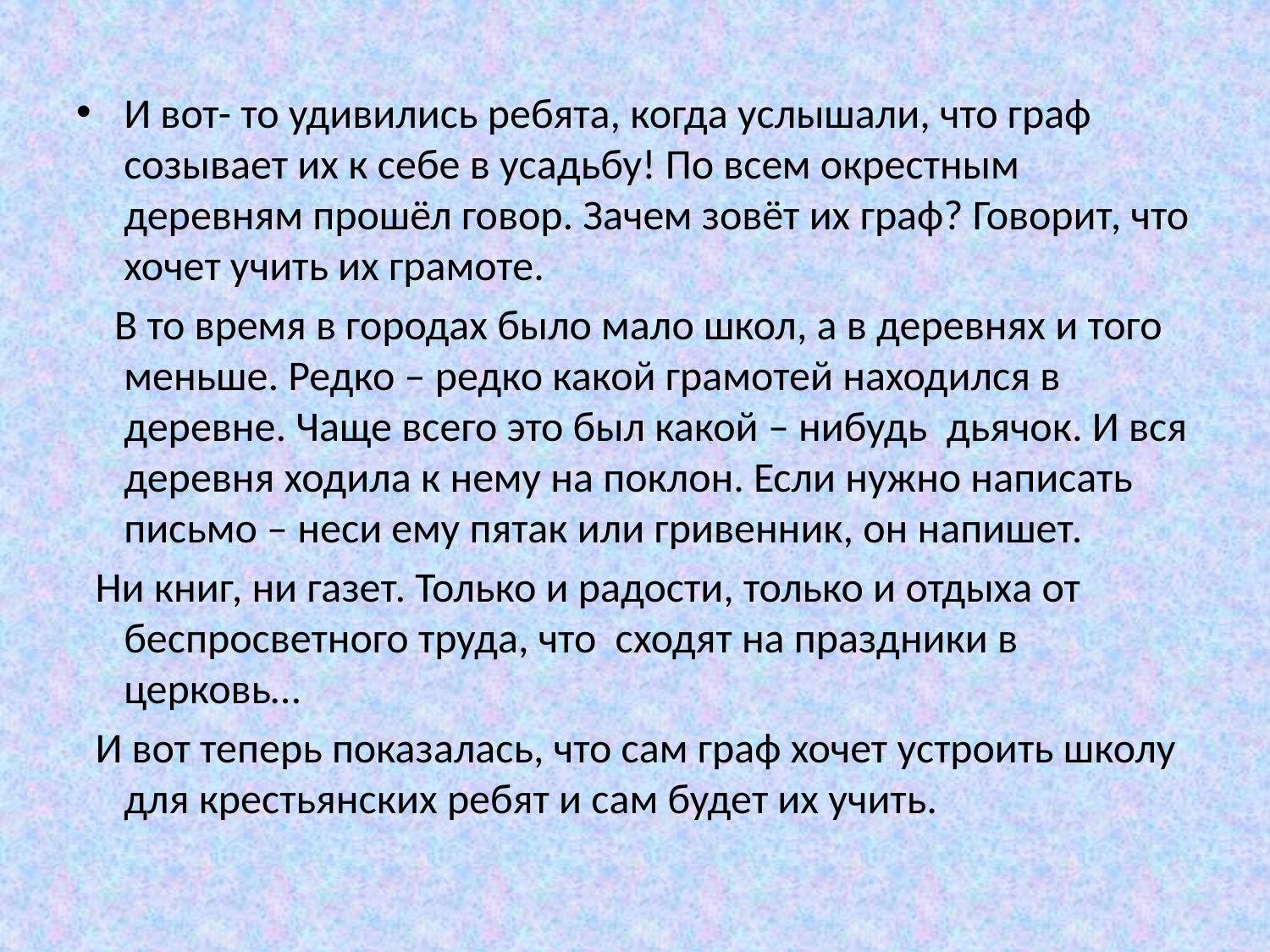

И вот- то удивились ребята, когда услышали, что граф созывает их к себе в усадьбу! По всем окрестным деревням прошёл говор. Зачем зовёт их граф? Говорит, что хочет учить их грамоте.
    В то время в городах было мало школ, а в деревнях и того меньше. Редко – редко какой грамотей находился в деревне. Чаще всего это был какой – нибудь  дьячок. И вся деревня ходила к нему на поклон. Если нужно написать письмо – неси ему пятак или гривенник, он напишет.
  Ни книг, ни газет. Только и радости, только и отдыха от беспросветного труда, что  сходят на праздники в церковь…
  И вот теперь показалась, что сам граф хочет устроить школу для крестьянских ребят и сам будет их учить.